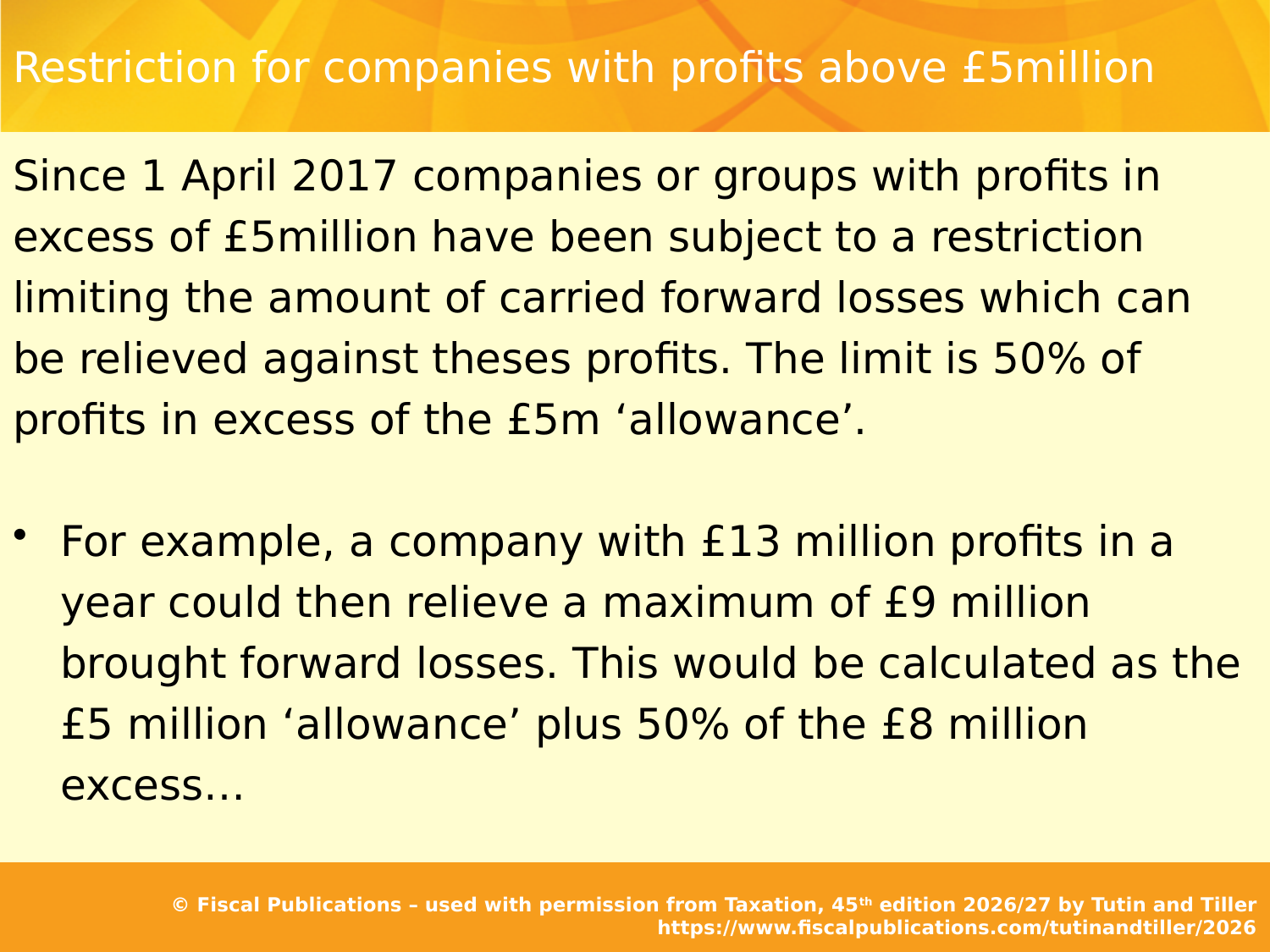

# Restriction for companies with profits above £5million
Since 1 April 2017 companies or groups with profits in excess of £5million have been subject to a restriction limiting the amount of carried forward losses which can be relieved against theses profits. The limit is 50% of profits in excess of the £5m ‘allowance’.

For example, a company with £13 million profits in a year could then relieve a maximum of £9 million brought forward losses. This would be calculated as the £5 million ‘allowance’ plus 50% of the £8 million excess…